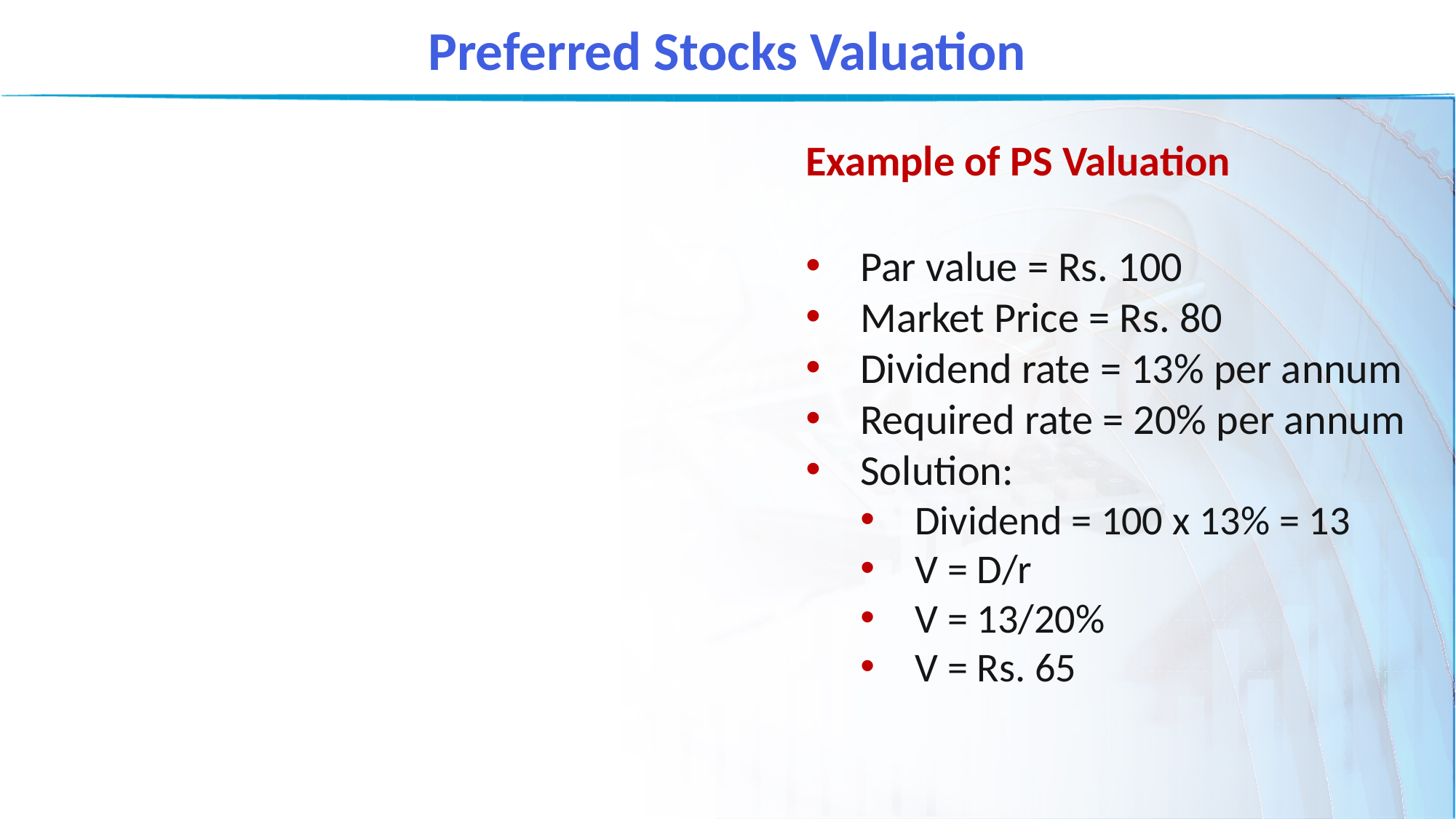

Preferred Stocks Valuation
Example of PS Valuation

Par value = Rs. 100
Market Price = Rs. 80
Dividend rate = 13% per annum
Required rate = 20% per annum
Solution:
Dividend = 100 x 13% = 13
V = D/r
V = 13/20%
V = Rs. 65